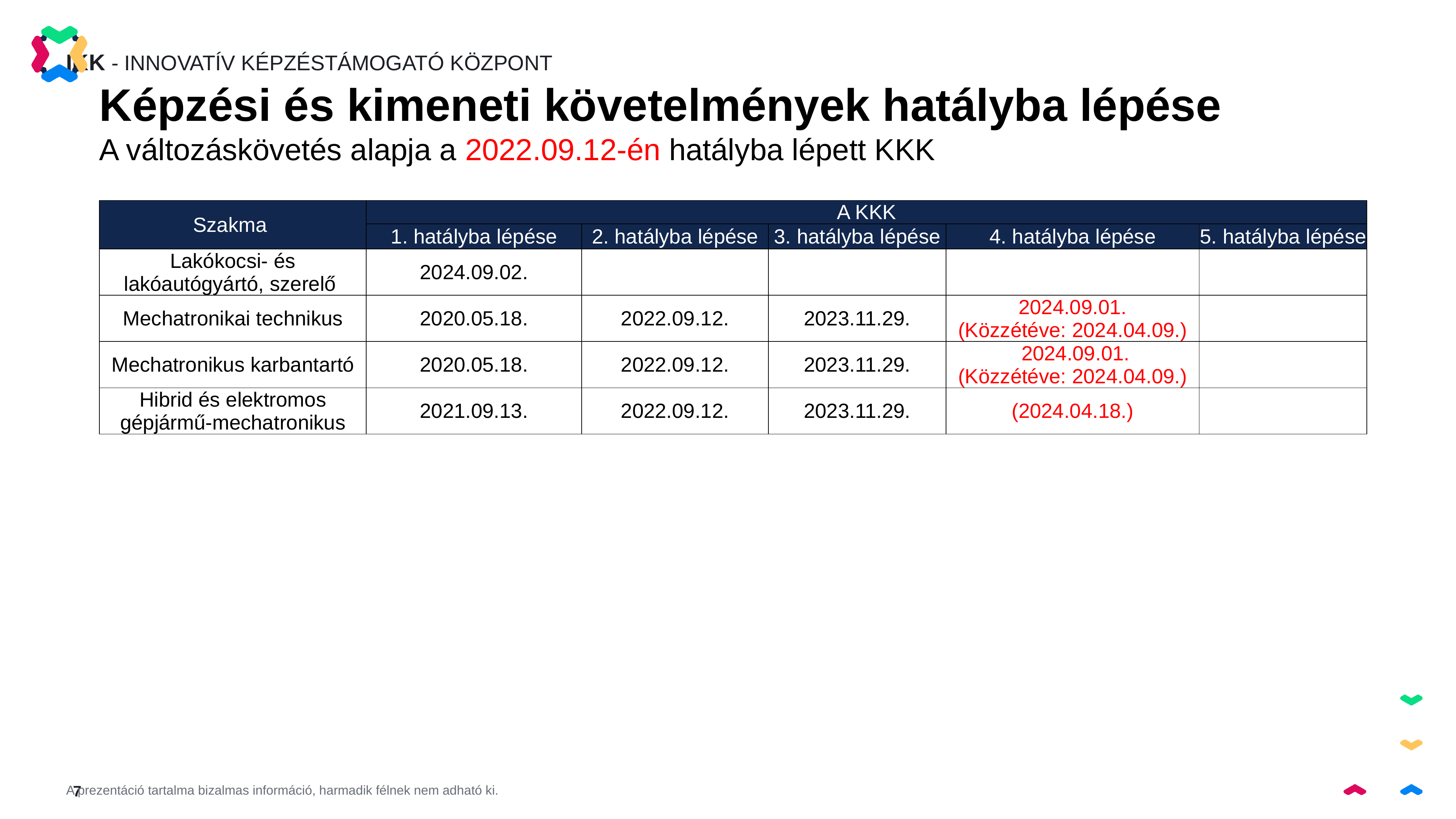

Képzési és kimeneti követelmények hatályba lépése
A változáskövetés alapja a 2022.09.12-én hatályba lépett KKK
| Szakma | A KKK |  |  |  |  |
| --- | --- | --- | --- | --- | --- |
|  | 1. hatályba lépése | 2. hatályba lépése | 3. hatályba lépése | 4. hatályba lépése | 5. hatályba lépése |
| Lakókocsi- és lakóautógyártó, szerelő | 2024.09.02. |  |  |  |  |
| Mechatronikai technikus | 2020.05.18. | 2022.09.12. | 2023.11.29. | 2024.09.01. (Közzétéve: 2024.04.09.) |  |
| Mechatronikus karbantartó | 2020.05.18. | 2022.09.12. | 2023.11.29. | 2024.09.01. (Közzétéve: 2024.04.09.) |  |
| Hibrid és elektromos gépjármű-mechatronikus | 2021.09.13. | 2022.09.12. | 2023.11.29. | (2024.04.18.) |  |